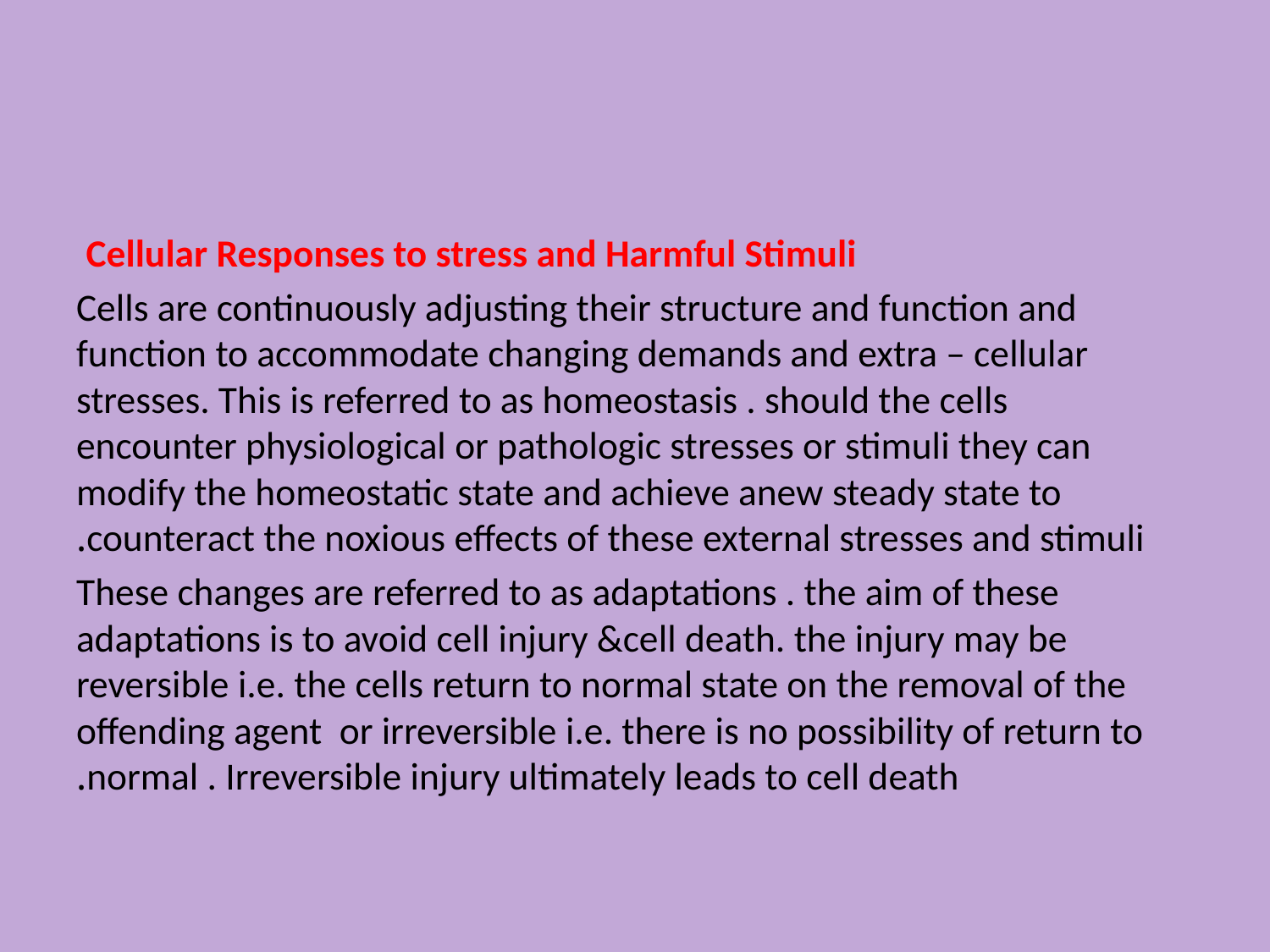

#
Cellular Responses to stress and Harmful Stimuli
Cells are continuously adjusting their structure and function and function to accommodate changing demands and extra – cellular stresses. This is referred to as homeostasis . should the cells encounter physiological or pathologic stresses or stimuli they can modify the homeostatic state and achieve anew steady state to counteract the noxious effects of these external stresses and stimuli.
These changes are referred to as adaptations . the aim of these adaptations is to avoid cell injury &cell death. the injury may be reversible i.e. the cells return to normal state on the removal of the offending agent  or irreversible i.e. there is no possibility of return to normal . Irreversible injury ultimately leads to cell death.